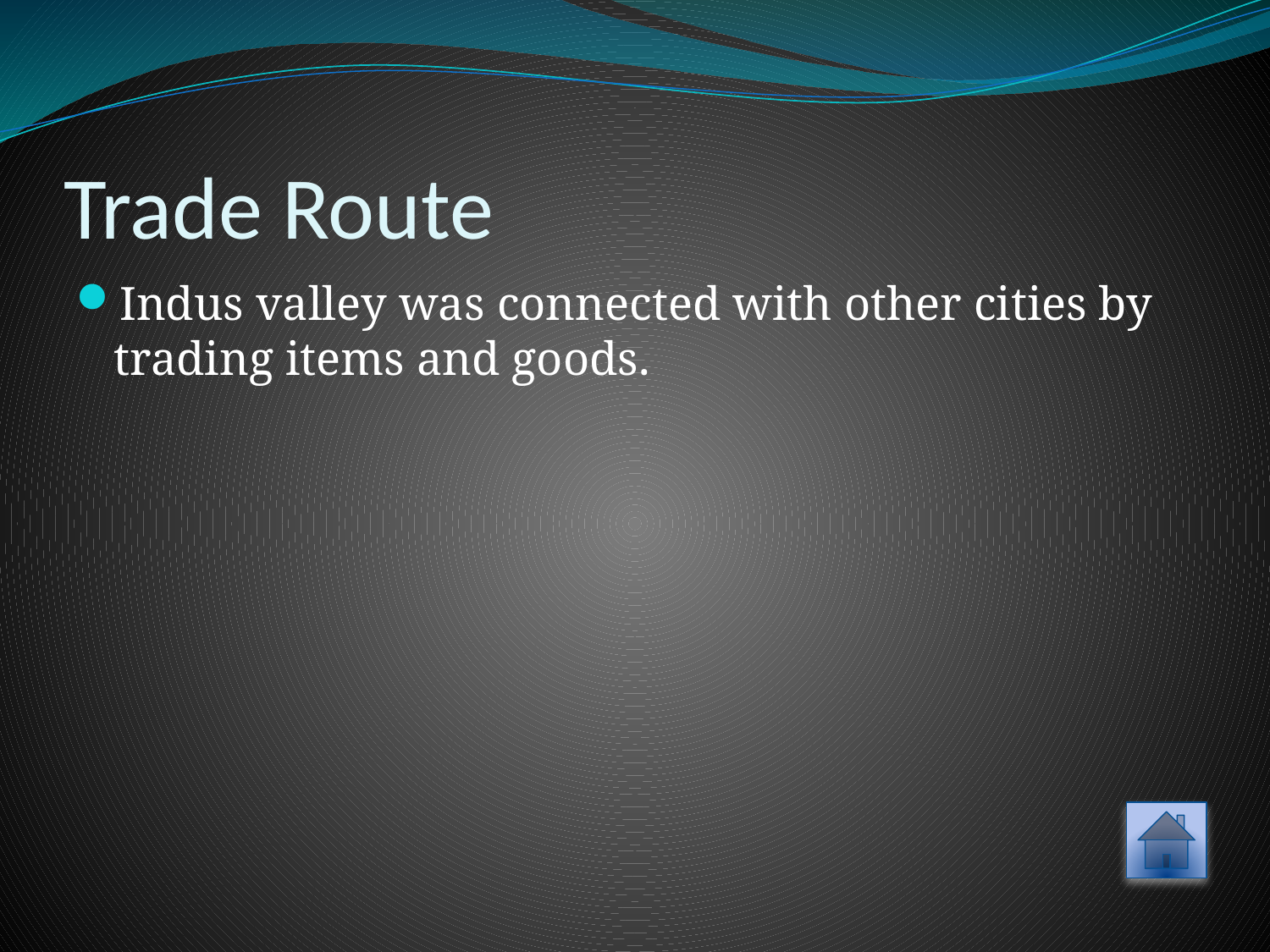

# Trade Route
Indus valley was connected with other cities by trading items and goods.